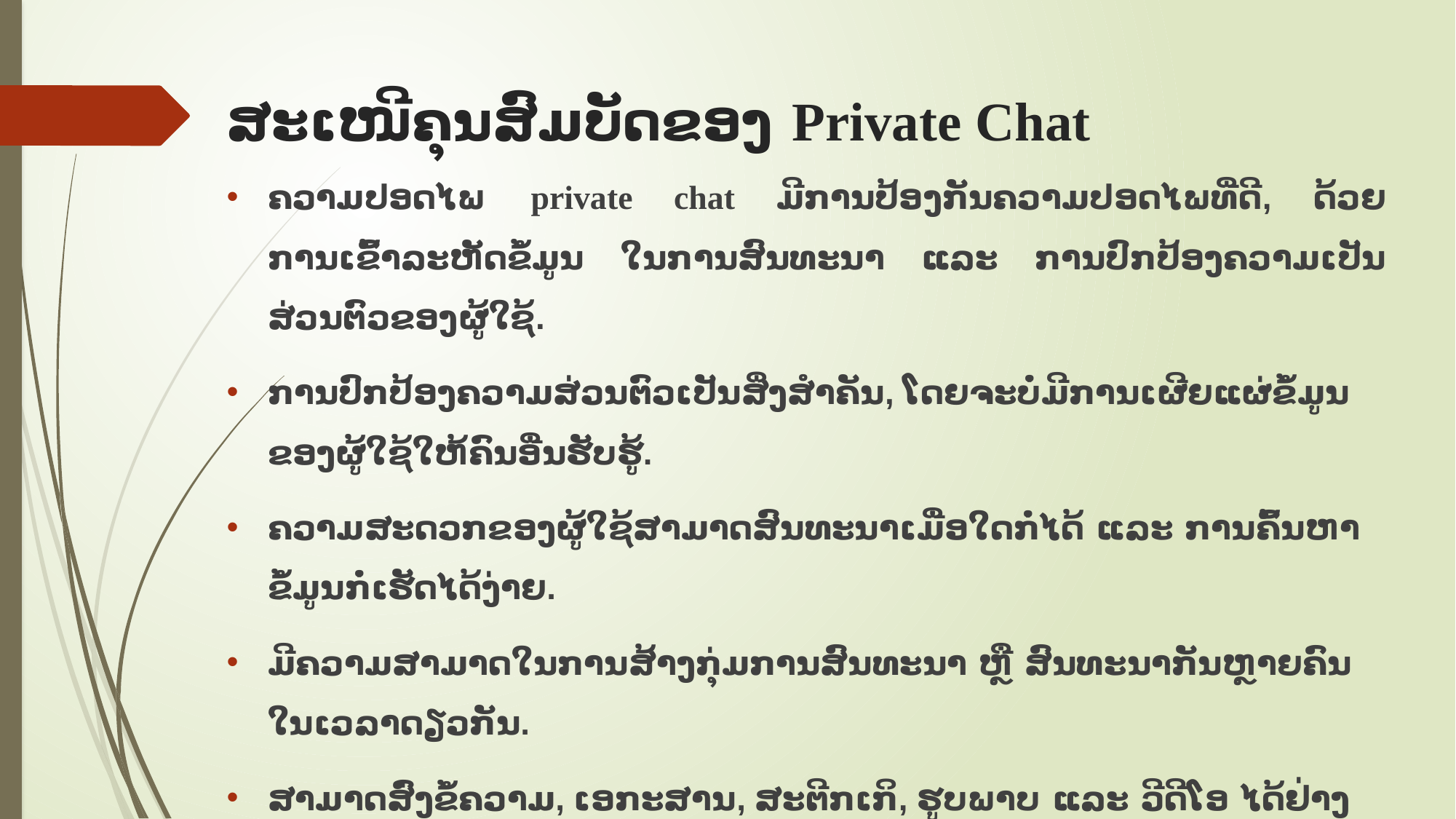

# ສະເໜີຄຸນສົມບັດຂອງ Private Chat
ຄວາມປອດໄພ private chat ມີການປ້ອງກັນຄວາມປອດໄພທີ່ດີ, ດ້ວຍການເຂົ້າລະຫັດຂໍ້ມູນ ໃນການສົນທະນາ ແລະ ການປົກປ້ອງຄວາມເປັນສ່ວນຕົວຂອງຜູ້ໃຊ້.
ການປົກປ້ອງຄວາມສ່ວນຕົວເປັນສິ່ງສຳຄັນ, ໂດຍຈະບໍ່ມີການເຜີຍແຜ່ຂໍ້ມູນຂອງຜູ້ໃຊ້ໃຫ້ຄົນອື່ນຮັບຮູ້.
ຄວາມສະດວກຂອງຜູ້ໃຊ້ສາມາດສົນທະນາເມື່ອໃດກໍ່ໄດ້ ແລະ ການຄົ້ນຫາຂໍ້ມູນກໍ່ເຮັດໄດ້ງ່າຍ.
ມີຄວາມສາມາດໃນການສ້າງກຸ່ມການສົນທະນາ ຫຼື ສົນທະນາກັນຫຼາຍຄົນໃນເວລາດຽວກັນ.
ສາມາດສົ່ງຂໍ້ຄວາມ, ເອກະສານ, ສະຕີກເກິ, ຮູບພາບ ແລະ ວີດີໂອ ໄດ້ຢ່າງປອດໄພ, ແຕ່ຍັງບໍ່ສາມາດສົ່ງຂໍ້ຄວາມສຽງໄດ້.
ໄດ້ຮັບຂໍ້ຄວາມໃໝ່ຈະມີການແຈ້ງເຕືອນຜ່ານໜ້າຈໍ.
ສາມາດປ່ຽນຮູບແບບເປັນພາສາລາວ ແລະ ອັງກິດ.